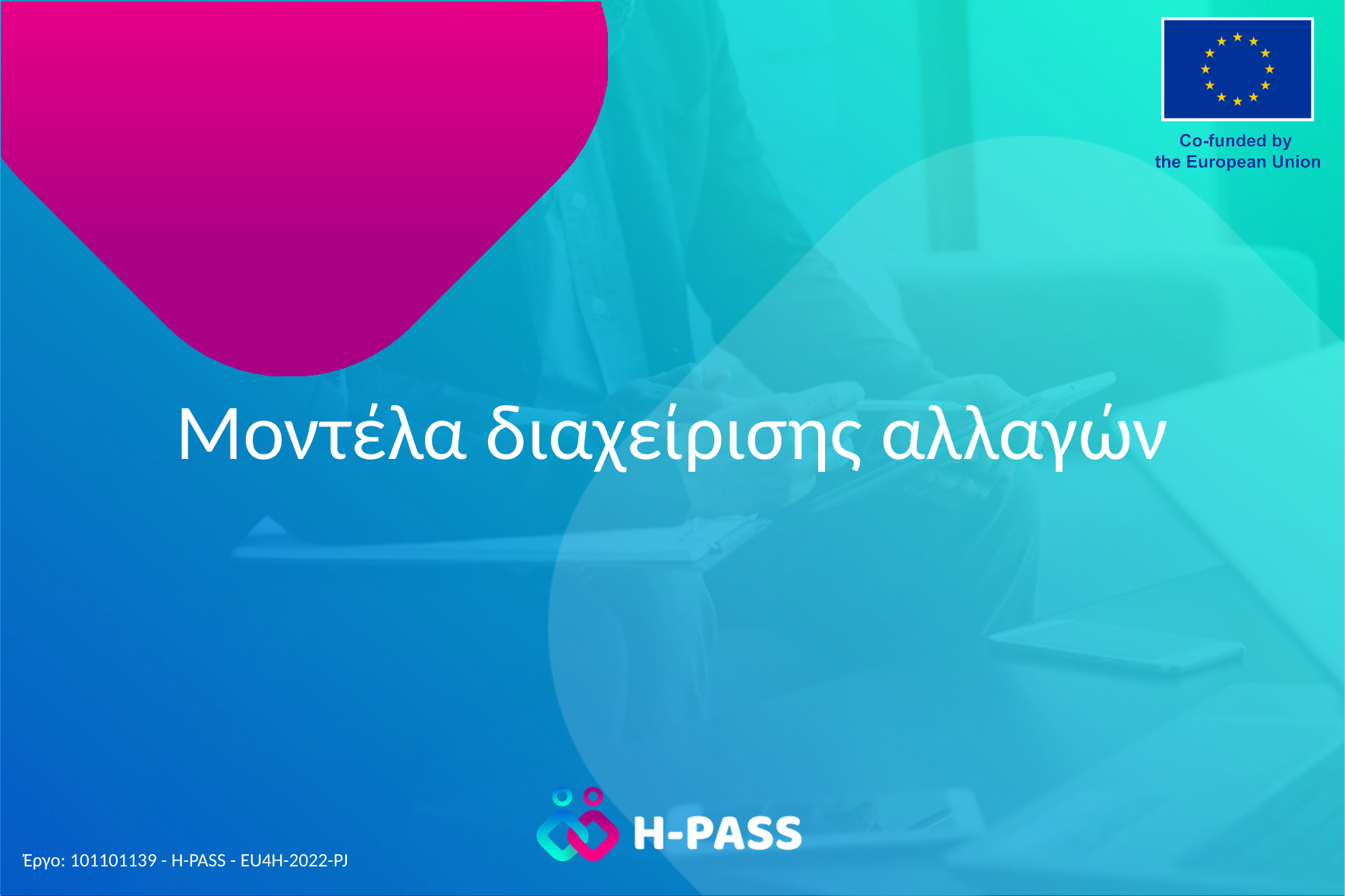

# Μοντέλα διαχείρισης αλλαγών

Έργο: 101101139 - H-PASS - EU4H-2022-PJ